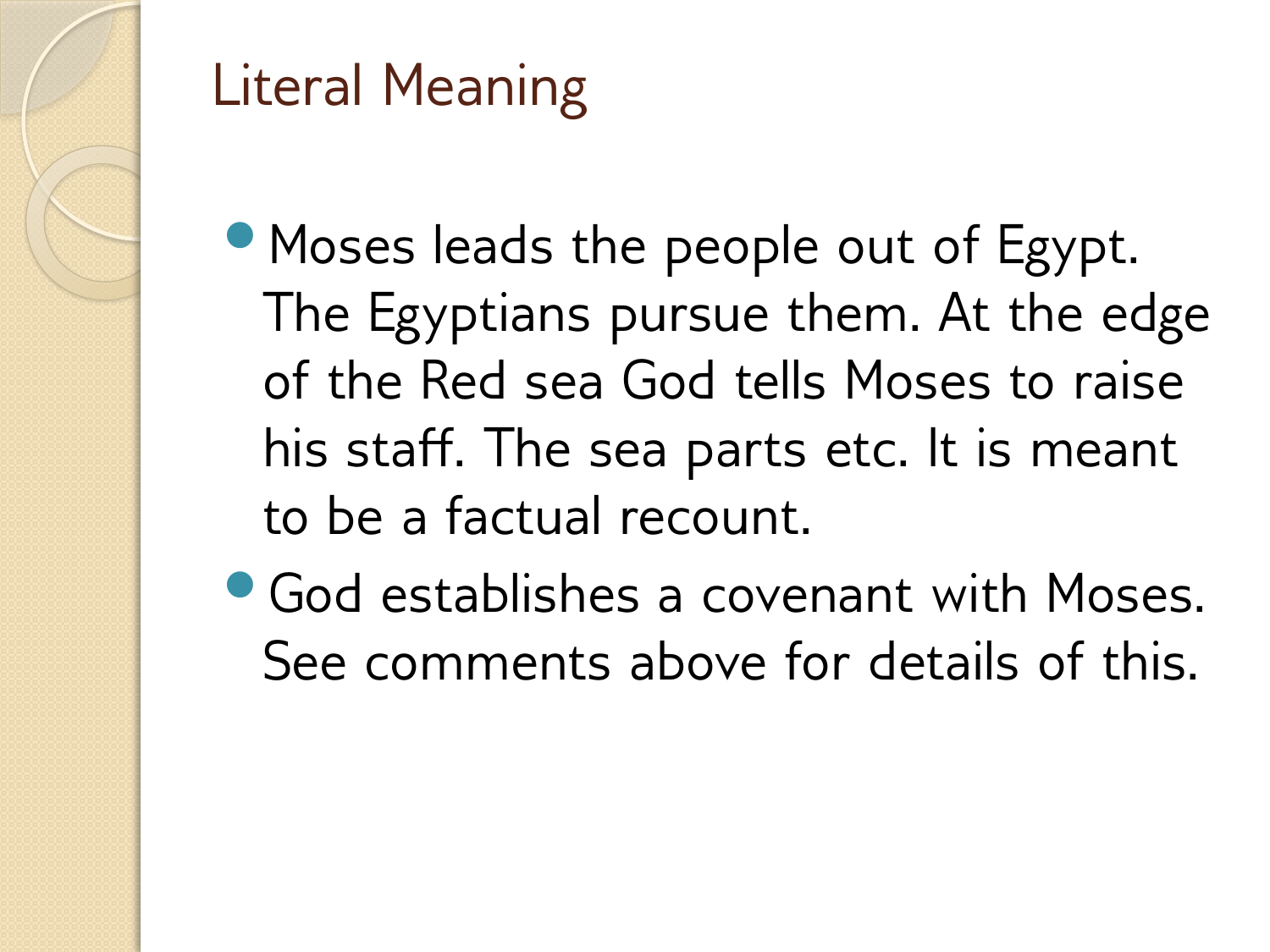

# Literal Meaning
Moses leads the people out of Egypt. The Egyptians pursue them. At the edge of the Red sea God tells Moses to raise his staff. The sea parts etc. It is meant to be a factual recount.
God establishes a covenant with Moses.  See comments above for details of this.